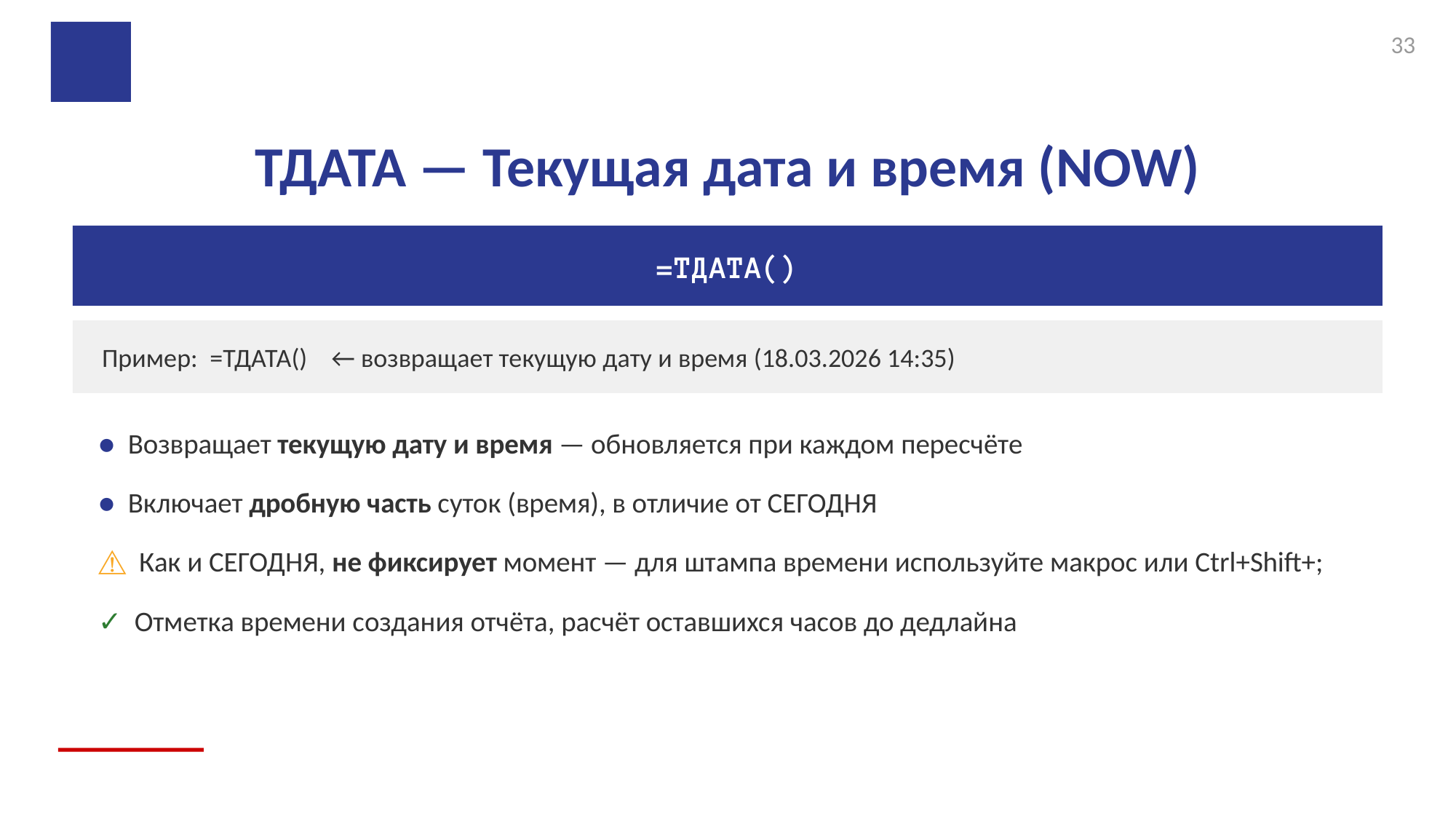

33

ТДАТА — Текущая дата и время (NOW)

=ТДАТА()

Пример:  =ТДАТА()    ← возвращает текущую дату и время (18.03.2026 14:35)
●  Возвращает текущую дату и время — обновляется при каждом пересчёте
●  Включает дробную часть суток (время), в отличие от СЕГОДНЯ
⚠  Как и СЕГОДНЯ, не фиксирует момент — для штампа времени используйте макрос или Ctrl+Shift+;
✓  Отметка времени создания отчёта, расчёт оставшихся часов до дедлайна